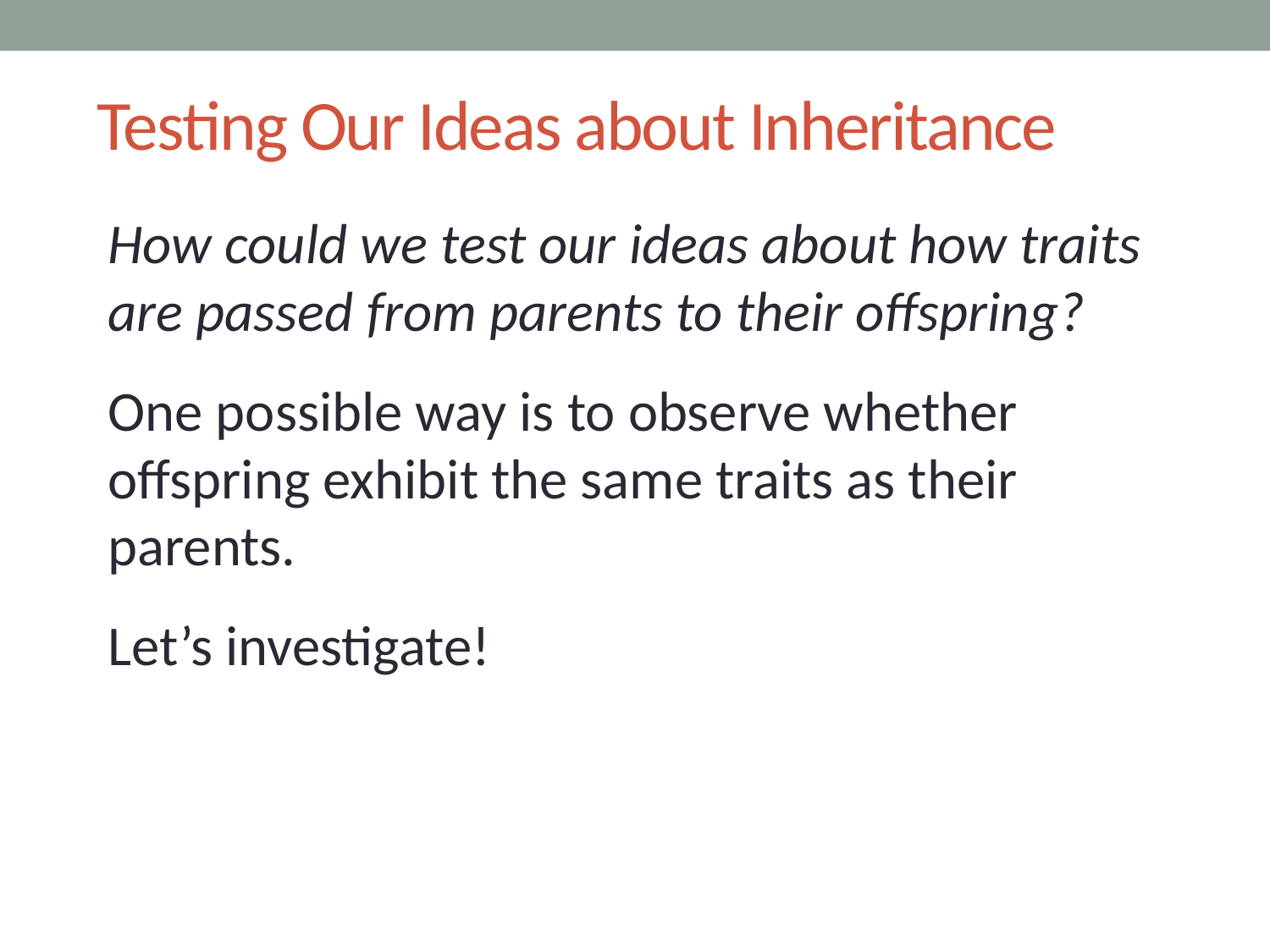

# Testing Our Ideas about Inheritance
How could we test our ideas about how traits are passed from parents to their offspring?
One possible way is to observe whether offspring exhibit the same traits as their parents.
Let’s investigate!